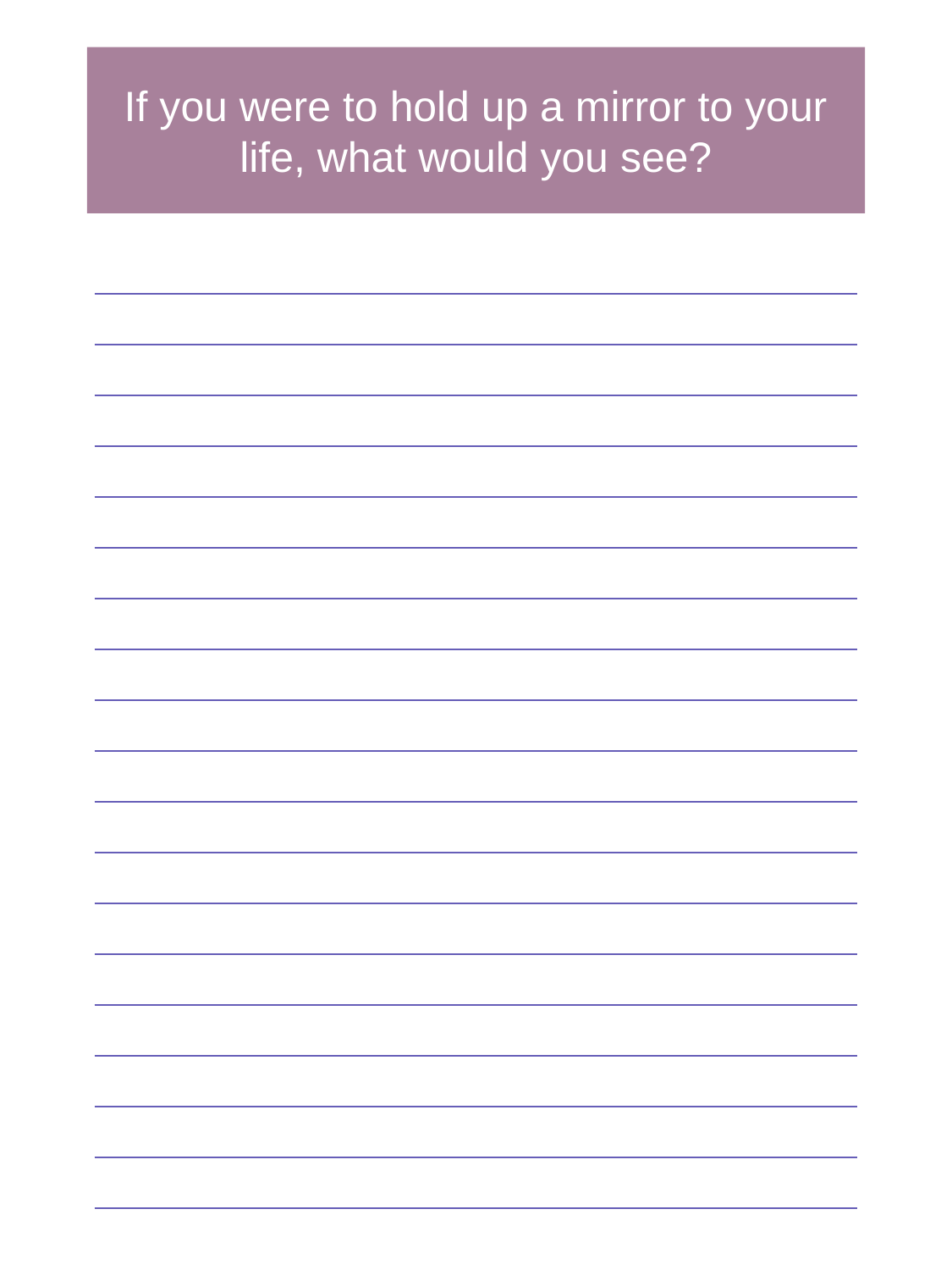

If you were to hold up a mirror to your life, what would you see?
|  |
| --- |
|  |
|  |
|  |
|  |
|  |
|  |
|  |
|  |
|  |
|  |
|  |
|  |
|  |
|  |
|  |
|  |
|  |